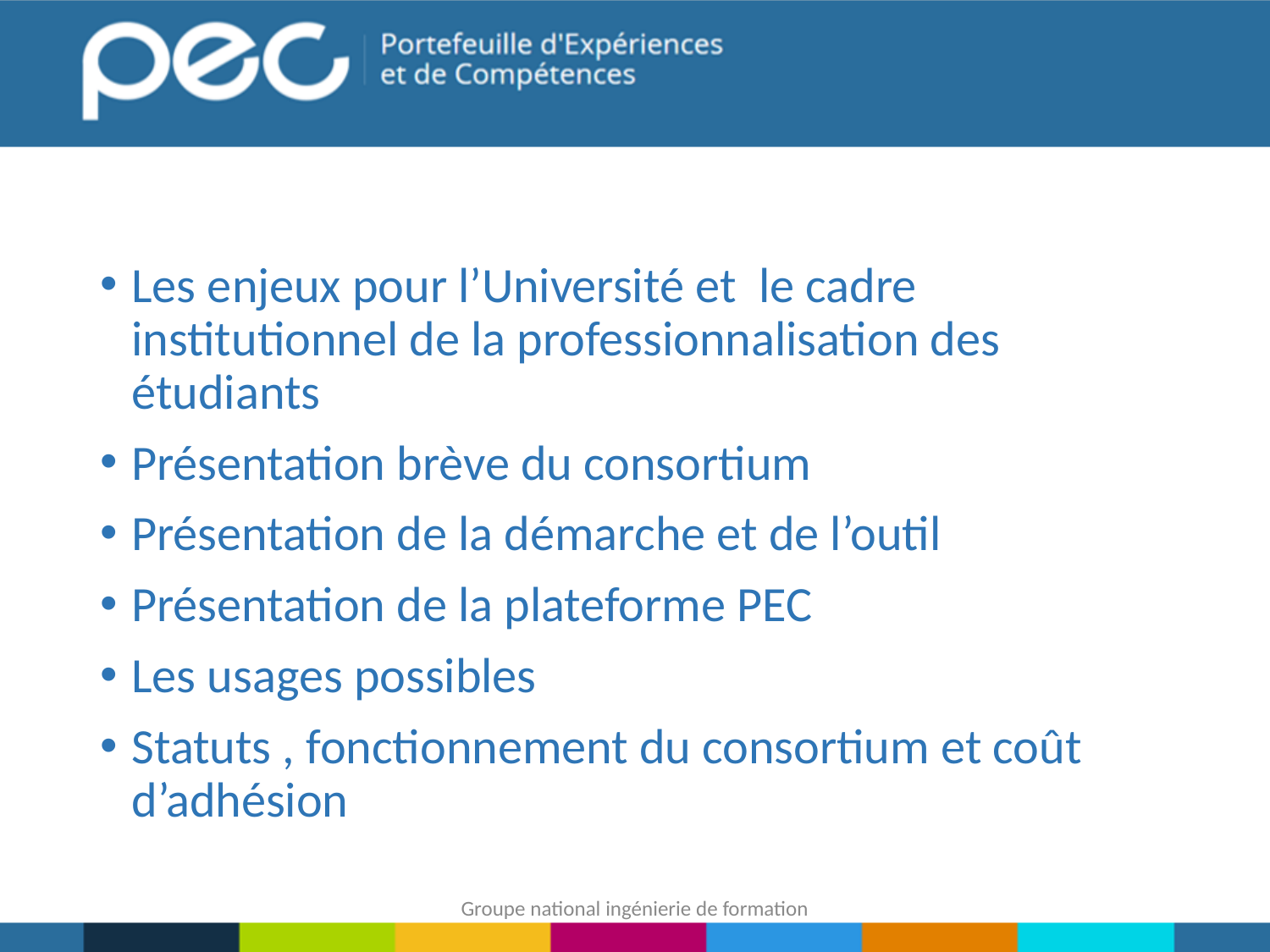

Les enjeux pour l’Université et  le cadre institutionnel de la professionnalisation des étudiants
Présentation brève du consortium
Présentation de la démarche et de l’outil
Présentation de la plateforme PEC
Les usages possibles
Statuts , fonctionnement du consortium et coût d’adhésion

Groupe national ingénierie de formation